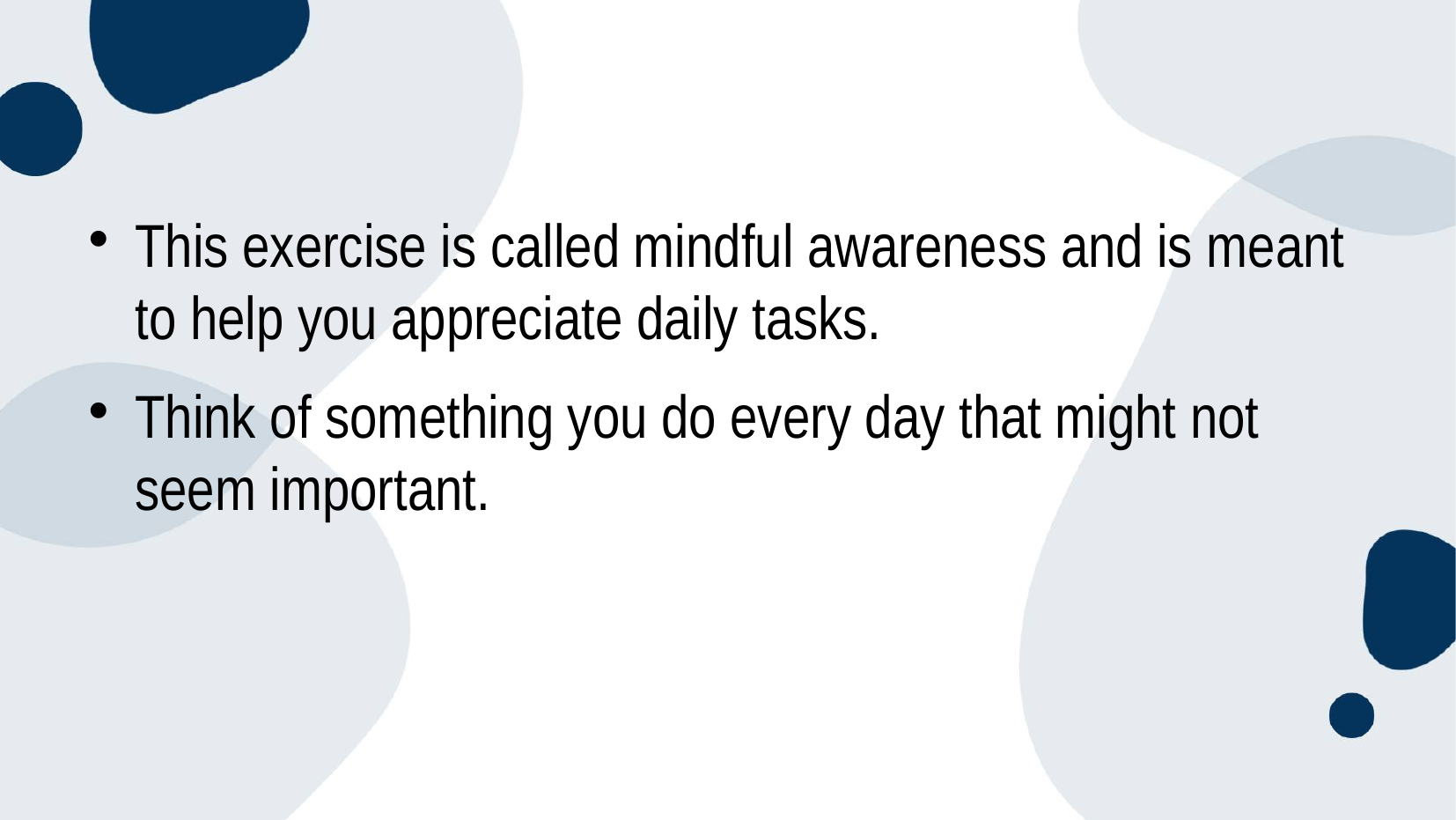

This exercise is called mindful awareness and is meant to help you appreciate daily tasks.
Think of something you do every day that might not seem important.